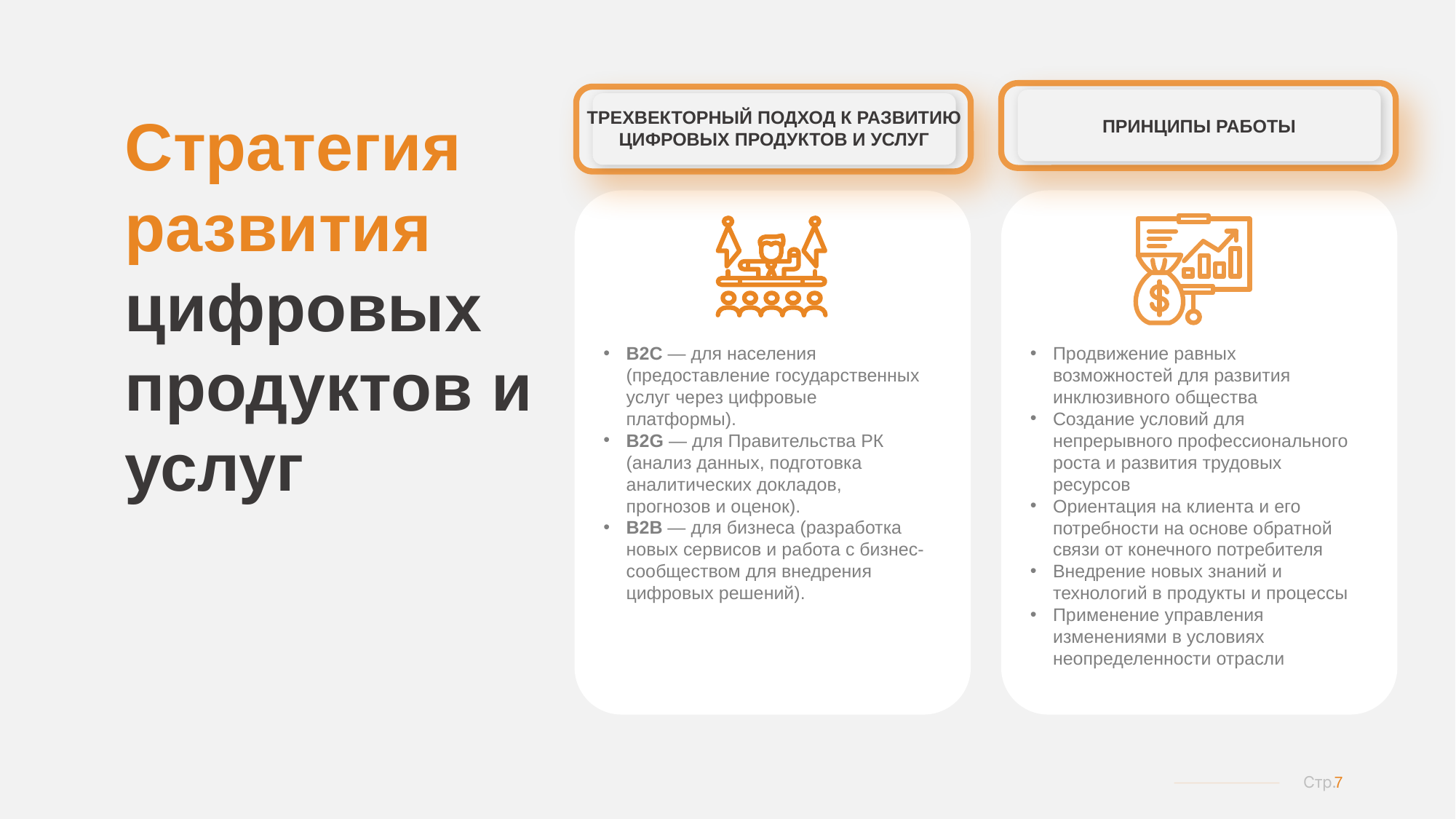

ТРЕХВЕКТОРНЫЙ ПОДХОД К РАЗВИТИЮ ЦИФРОВЫХ ПРОДУКТОВ И УСЛУГ
Стратегия развития цифровых продуктов и услуг
ПРИНЦИПЫ РАБОТЫ

B2C — для населения (предоставление государственных услуг через цифровые платформы).
B2G — для Правительства РК (анализ данных, подготовка аналитических докладов, прогнозов и оценок).
B2B — для бизнеса (разработка новых сервисов и работа с бизнес-сообществом для внедрения цифровых решений).
Продвижение равных возможностей для развития инклюзивного общества
Создание условий для непрерывного профессионального роста и развития трудовых ресурсов
Ориентация на клиента и его потребности на основе обратной связи от конечного потребителя
Внедрение новых знаний и технологий в продукты и процессы
Применение управления изменениями в условиях неопределенности отрасли